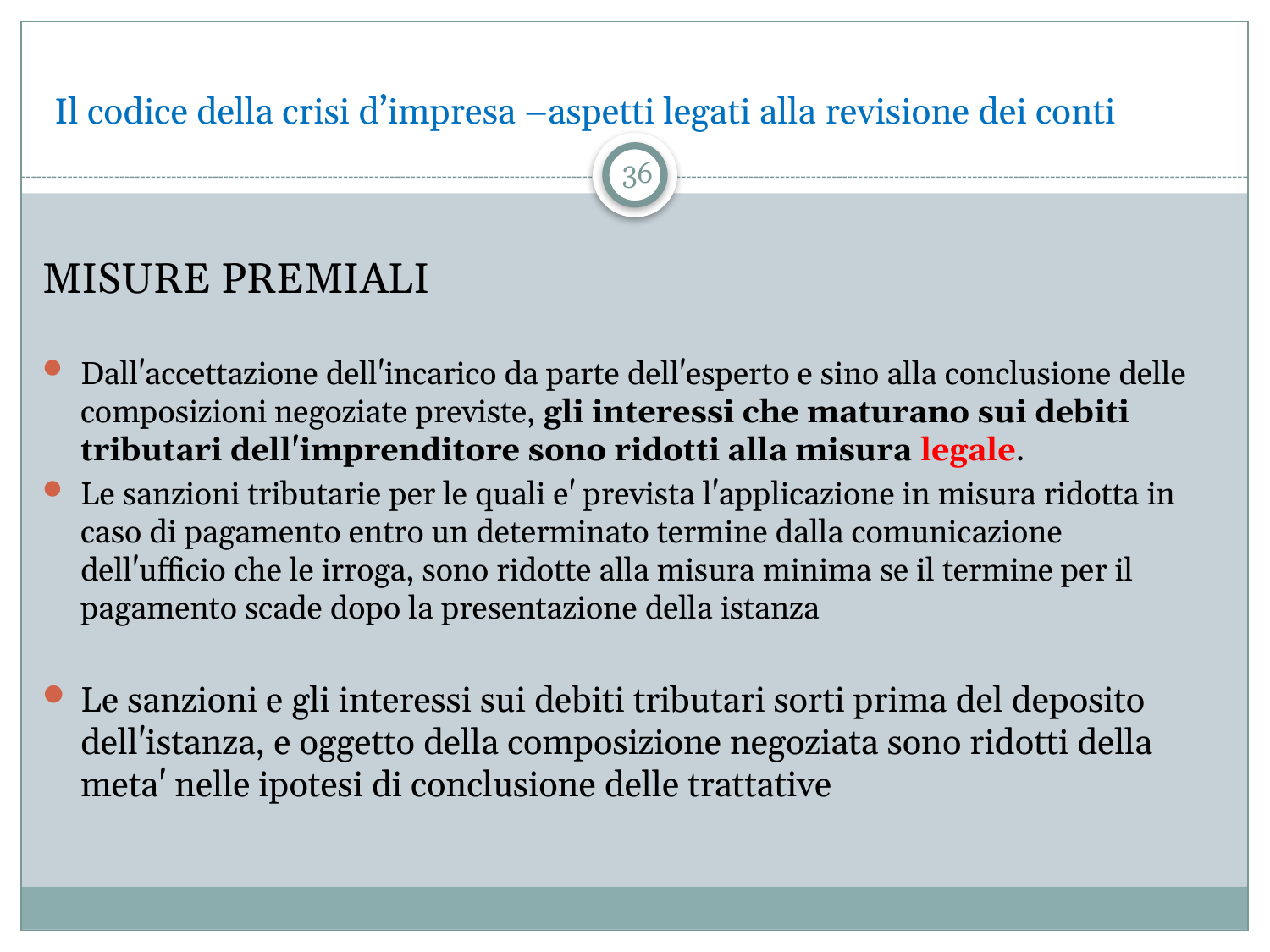

# Il codice della crisi d’impresa –aspetti legati alla revisione dei conti
36

MISURE PREMIALI

Dall'accettazione dell'incarico da parte dell'esperto e sino alla conclusione delle composizioni negoziate previste, gli interessi che maturano sui debiti tributari dell'imprenditore sono ridotti alla misura legale.
Le sanzioni tributarie per le quali e' prevista l'applicazione in misura ridotta in caso di pagamento entro un determinato termine dalla comunicazione dell'ufficio che le irroga, sono ridotte alla misura minima se il termine per il pagamento scade dopo la presentazione della istanza

Le sanzioni e gli interessi sui debiti tributari sorti prima del deposito dell'istanza, e oggetto della composizione negoziata sono ridotti della meta' nelle ipotesi di conclusione delle trattative